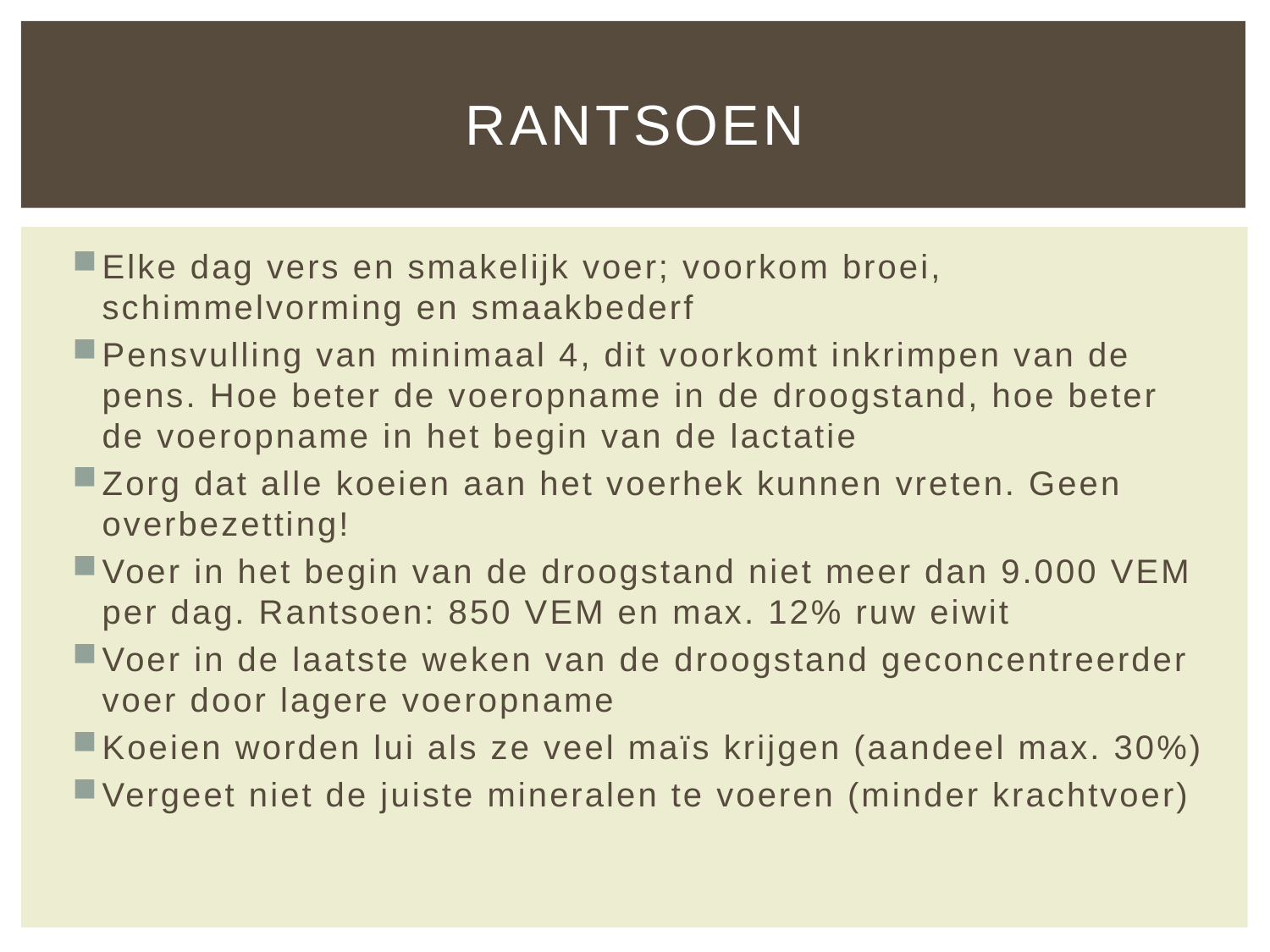

# rantsoen
Elke dag vers en smakelijk voer; voorkom broei, schimmelvorming en smaakbederf
Pensvulling van minimaal 4, dit voorkomt inkrimpen van de pens. Hoe beter de voeropname in de droogstand, hoe beter de voeropname in het begin van de lactatie
Zorg dat alle koeien aan het voerhek kunnen vreten. Geen overbezetting!
Voer in het begin van de droogstand niet meer dan 9.000 VEM per dag. Rantsoen: 850 VEM en max. 12% ruw eiwit
Voer in de laatste weken van de droogstand geconcentreerder voer door lagere voeropname
Koeien worden lui als ze veel maïs krijgen (aandeel max. 30%)
Vergeet niet de juiste mineralen te voeren (minder krachtvoer)